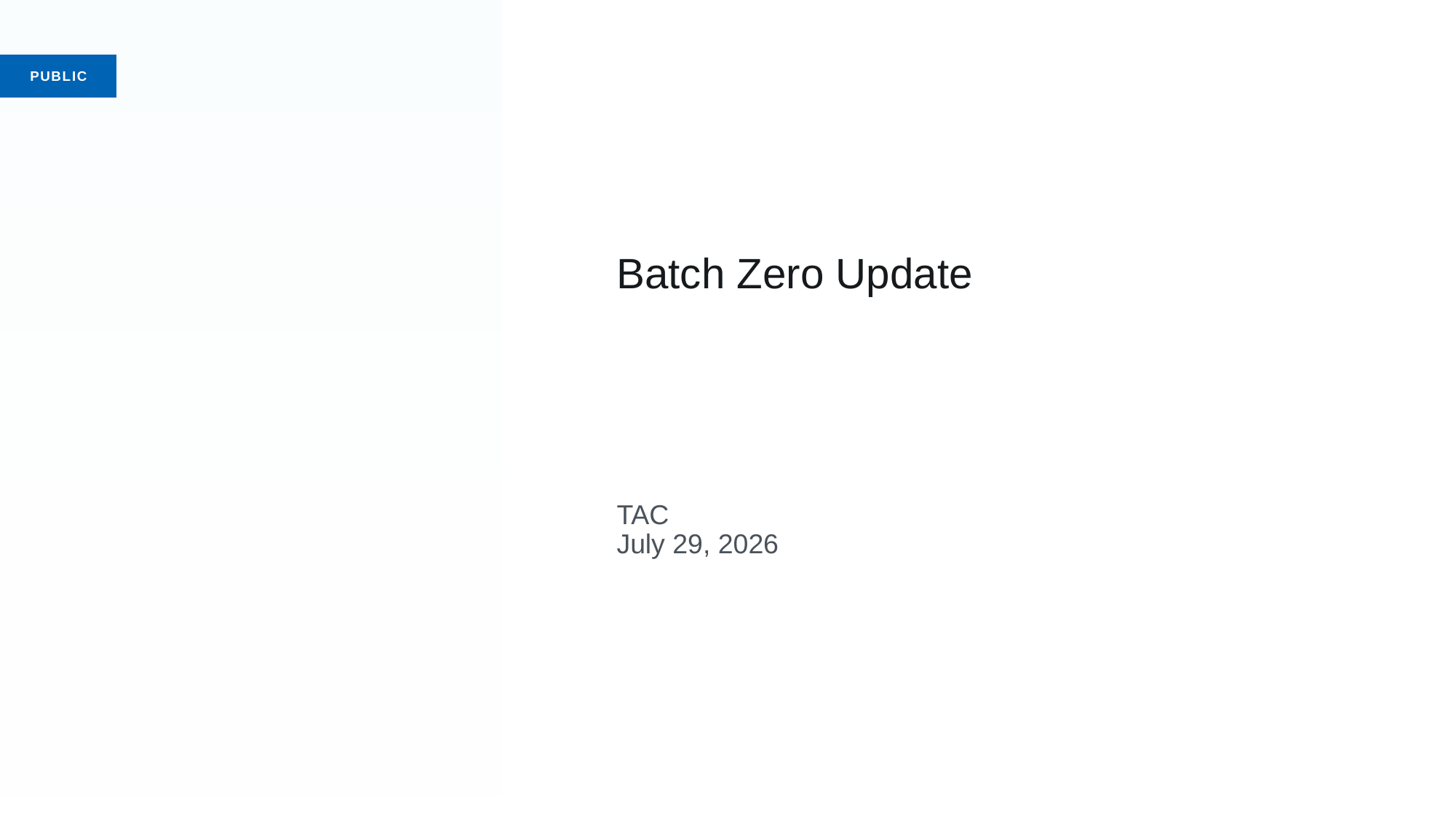

# Batch Zero Update TAC July 29, 2026